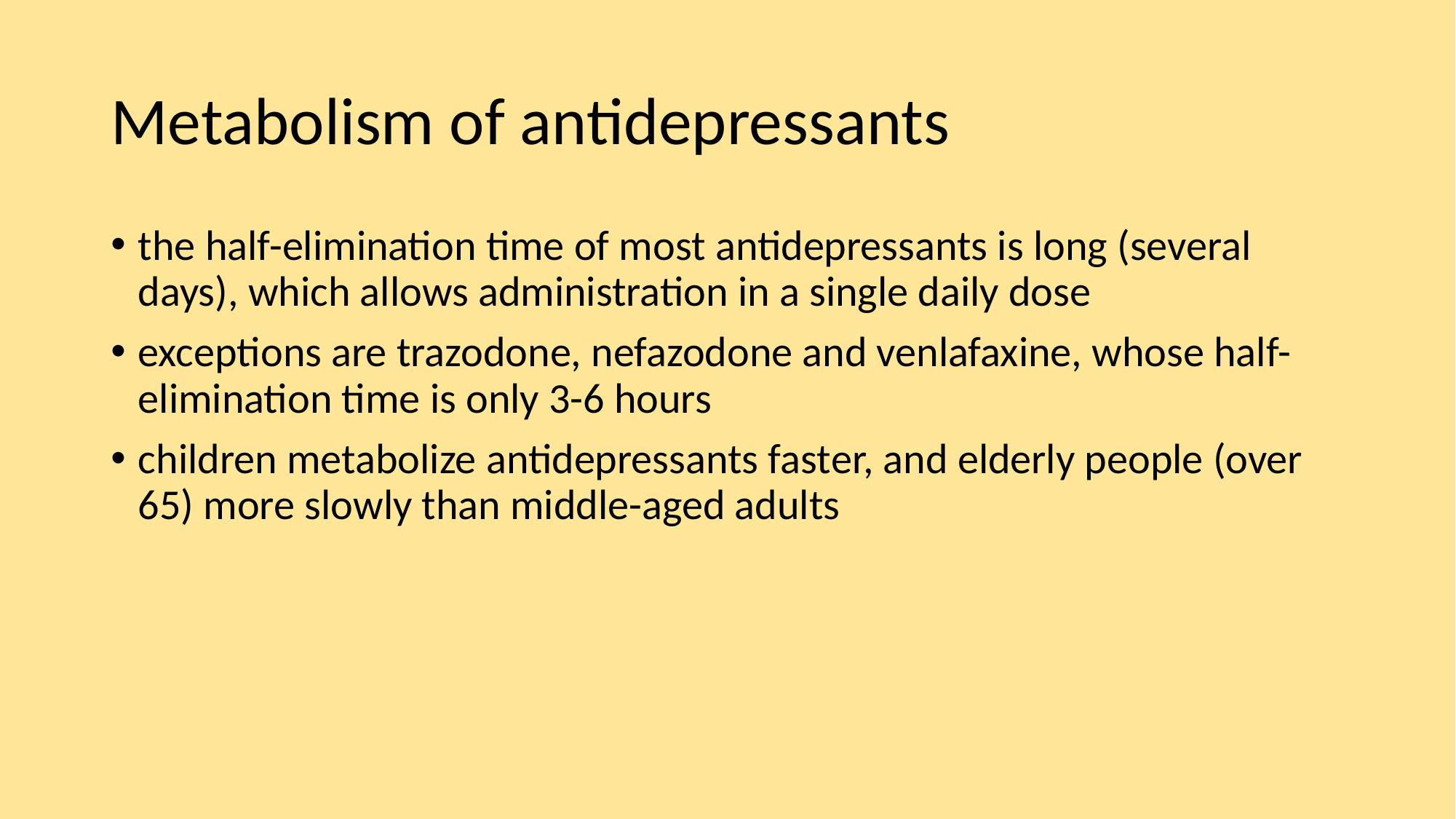

# Metabolism of antidepressants
the half-elimination time of most antidepressants is long (several days), which allows administration in a single daily dose
exceptions are trazodone, nefazodone and venlafaxine, whose half-elimination time is only 3-6 hours
children metabolize antidepressants faster, and elderly people (over 65) more slowly than middle-aged adults